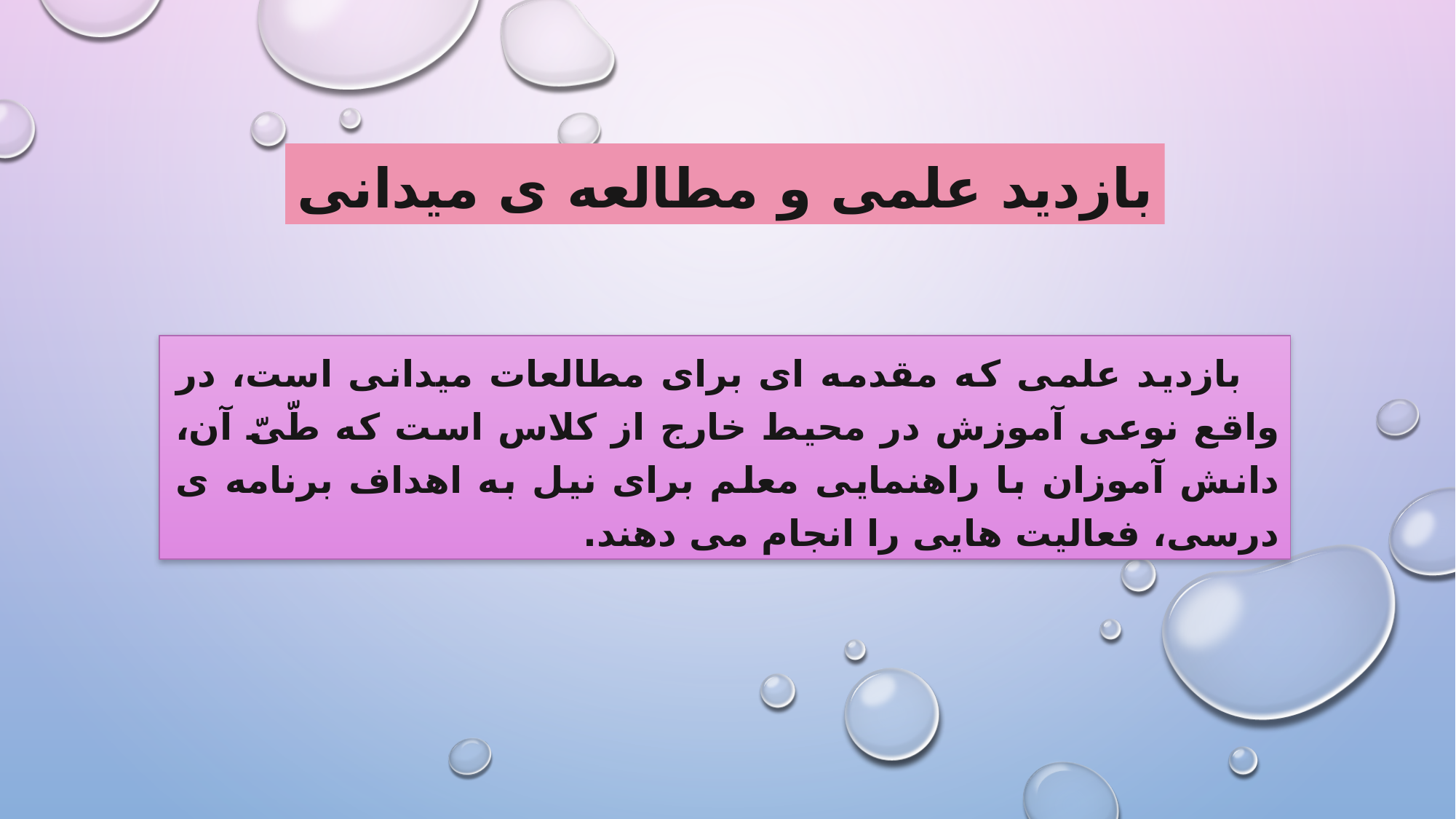

بازديد علمی و مطالعه ی ميدانی
بازديد علمی که مقدمه ای برای مطالعات ميدانی است، در واقع نوعی آموزش در محيط خارج از کلاس است که طّیّ آن، دانش آموزان با راهنمايی معلم برای نيل به اهداف برنامه ی درسی، فعاليت هايی را انجام می دهند.